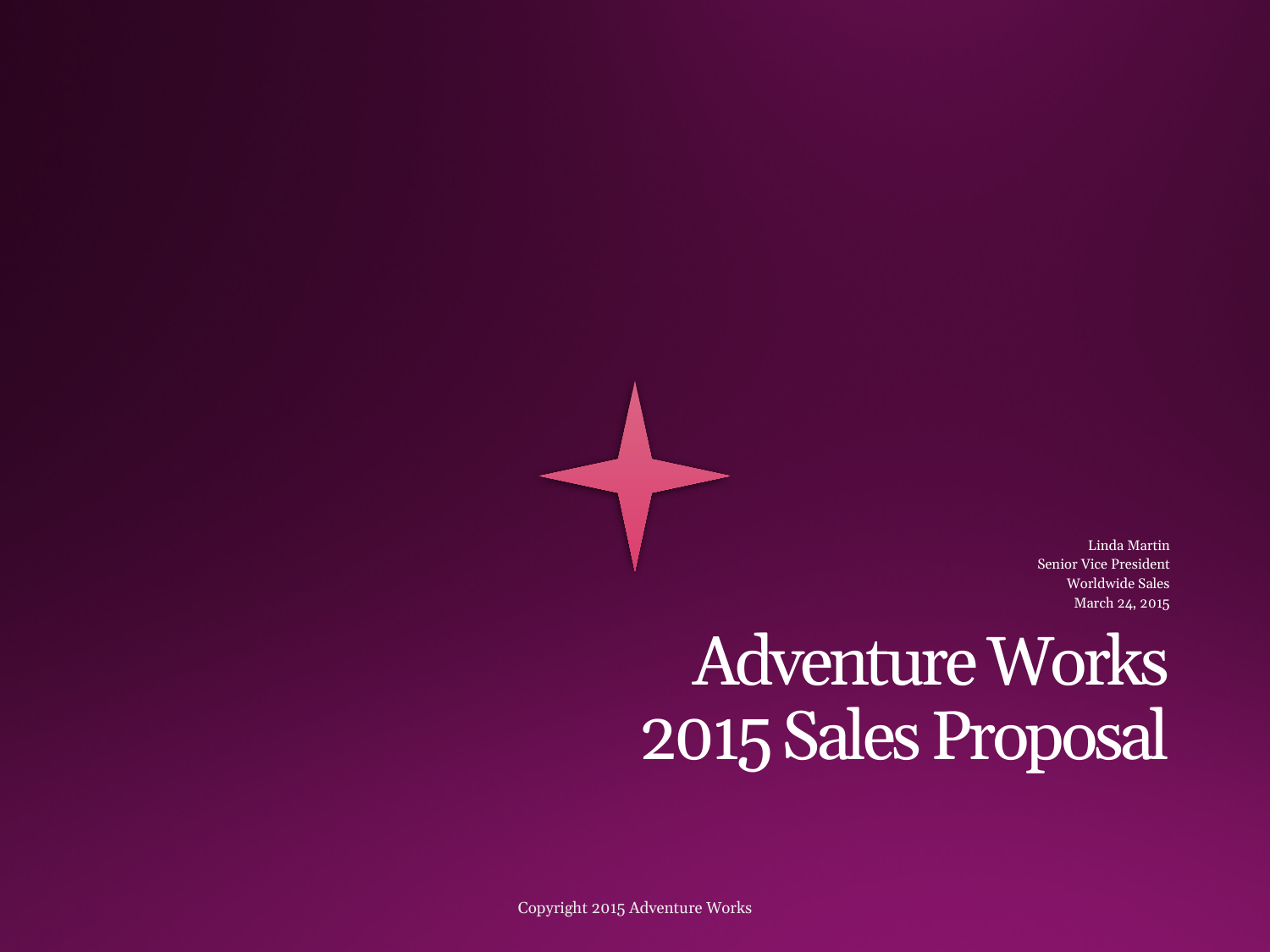

Linda Martin
Senior Vice President
Worldwide Sales
March 24, 2015
# Adventure Works 2015 Sales Proposal
Copyright 2015 Adventure Works